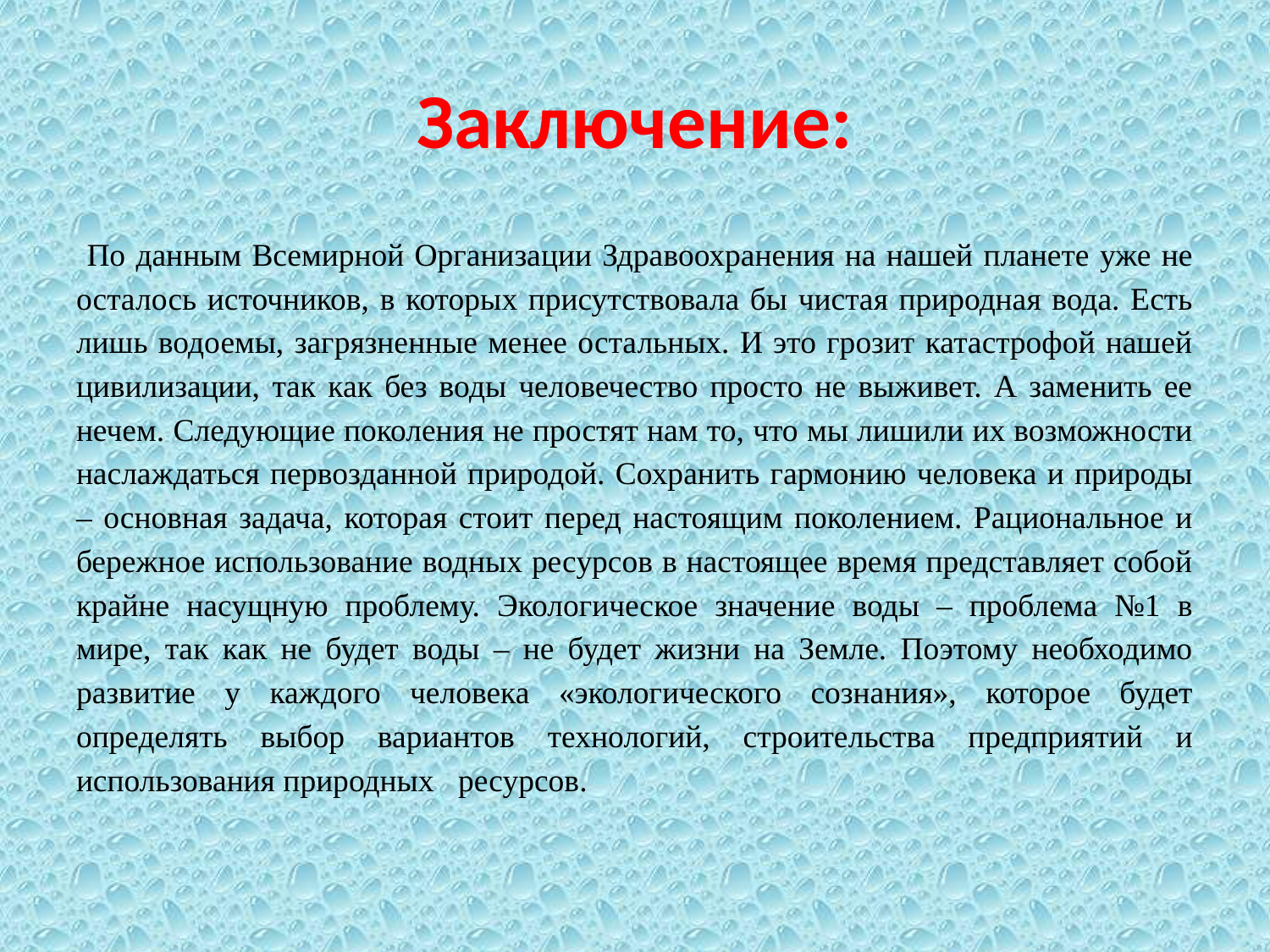

# Заключение:
 По данным Всемирной Организации Здравоохранения на нашей планете уже не осталось источников, в которых присутствовала бы чистая природная вода. Есть лишь водоемы, загрязненные менее остальных. И это грозит катастрофой нашей цивилизации, так как без воды человечество просто не выживет. А заменить ее нечем. Следующие поколения не простят нам то, что мы лишили их возможности наслаждаться первозданной природой. Сохранить гармонию человека и природы – основная задача, которая стоит перед настоящим поколением. Рациональное и бережное использование водных ресурсов в настоящее время представляет собой крайне насущную проблему. Экологическое значение воды – проблема №1 в мире, так как не будет воды – не будет жизни на Земле. Поэтому необходимо развитие у каждого человека «экологического сознания», которое будет определять выбор вариантов технологий, строительства предприятий и использования природных   ресурсов.